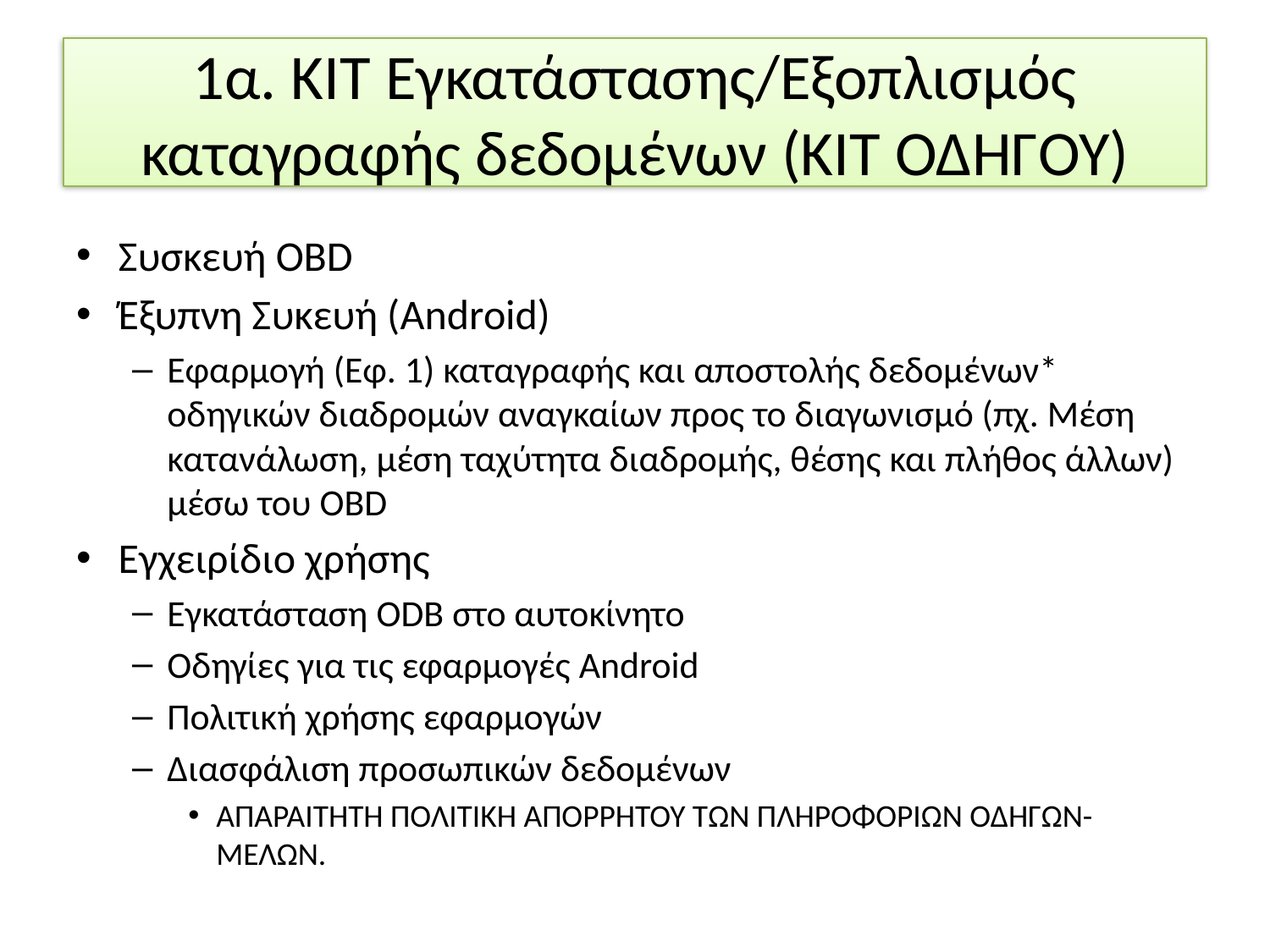

# 1α. ΚΙΤ Εγκατάστασης/Εξοπλισμός καταγραφής δεδομένων (ΚΙΤ ΟΔΗΓΟΥ)
Συσκευή OBD
Έξυπνη Συκευή (Android)
Εφαρμογή (Εφ. 1) καταγραφής και αποστολής δεδομένων* οδηγικών διαδρομών αναγκαίων προς το διαγωνισμό (πχ. Μέση κατανάλωση, μέση ταχύτητα διαδρομής, θέσης και πλήθος άλλων) μέσω του OBD
Εγχειρίδιο χρήσης
Εγκατάσταση ODB στο αυτοκίνητο
Οδηγίες για τις εφαρμογές Android
Πολιτική χρήσης εφαρμογών
Διασφάλιση προσωπικών δεδομένων
ΑΠΑΡΑΙΤΗΤΗ ΠΟΛΙΤΙΚΗ ΑΠΟΡΡΗΤΟΥ ΤΩΝ ΠΛΗΡΟΦΟΡΙΩΝ ΟΔΗΓΩΝ-ΜΕΛΩΝ.